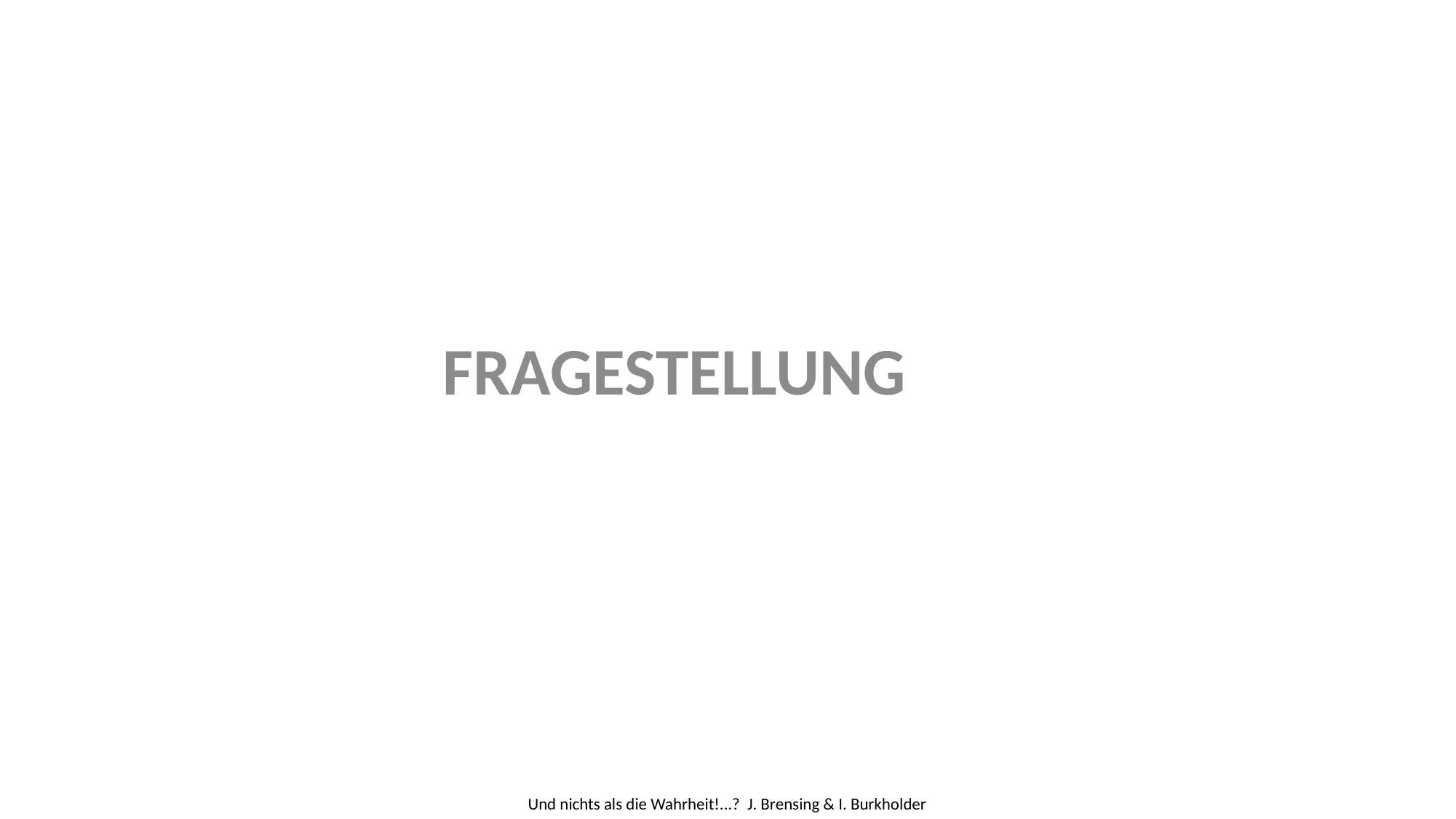

Fragestellung
Und nichts als die Wahrheit!...?  J. Brensing & I. Burkholder